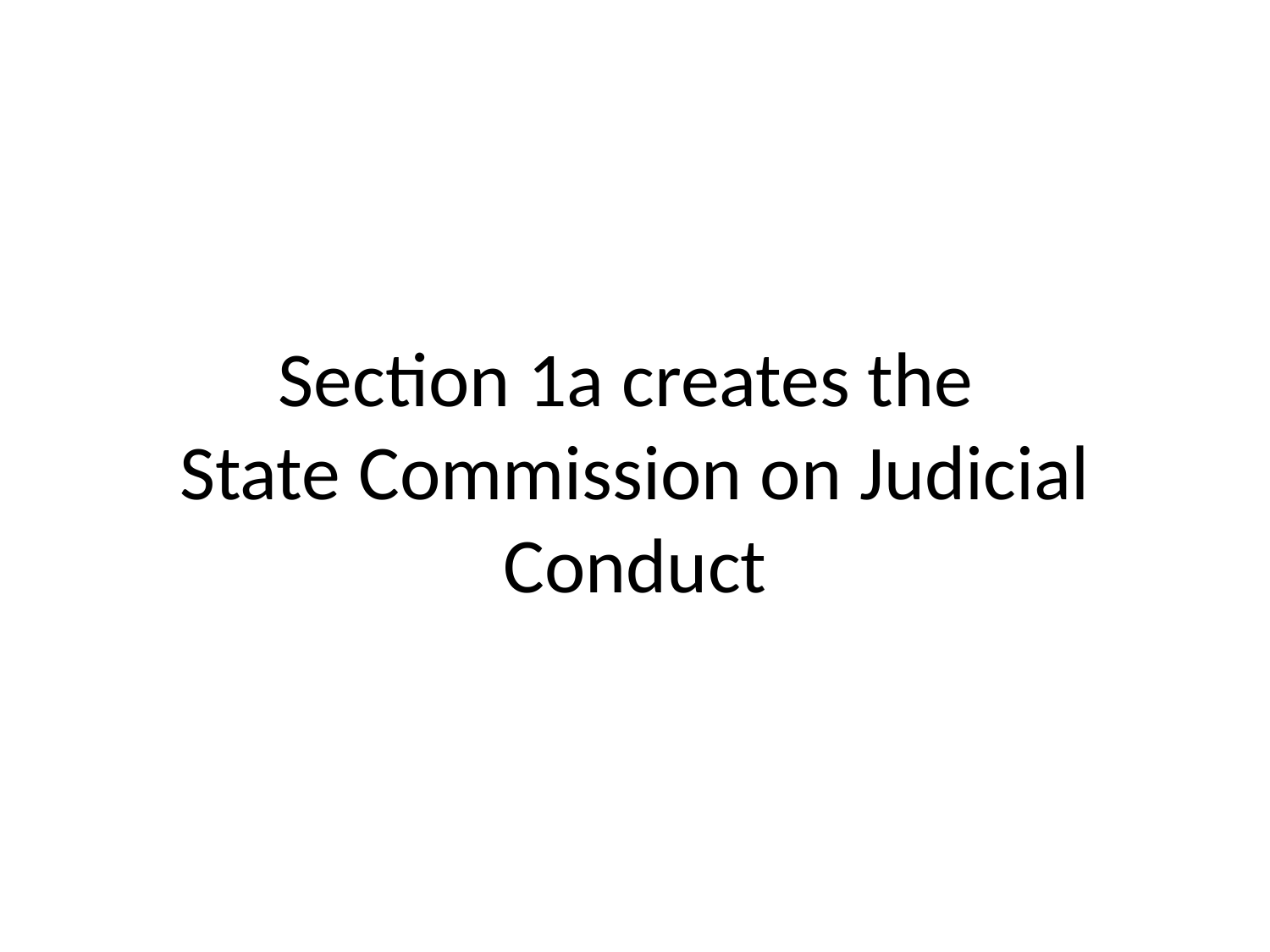

# Section 1a creates the State Commission on Judicial Conduct